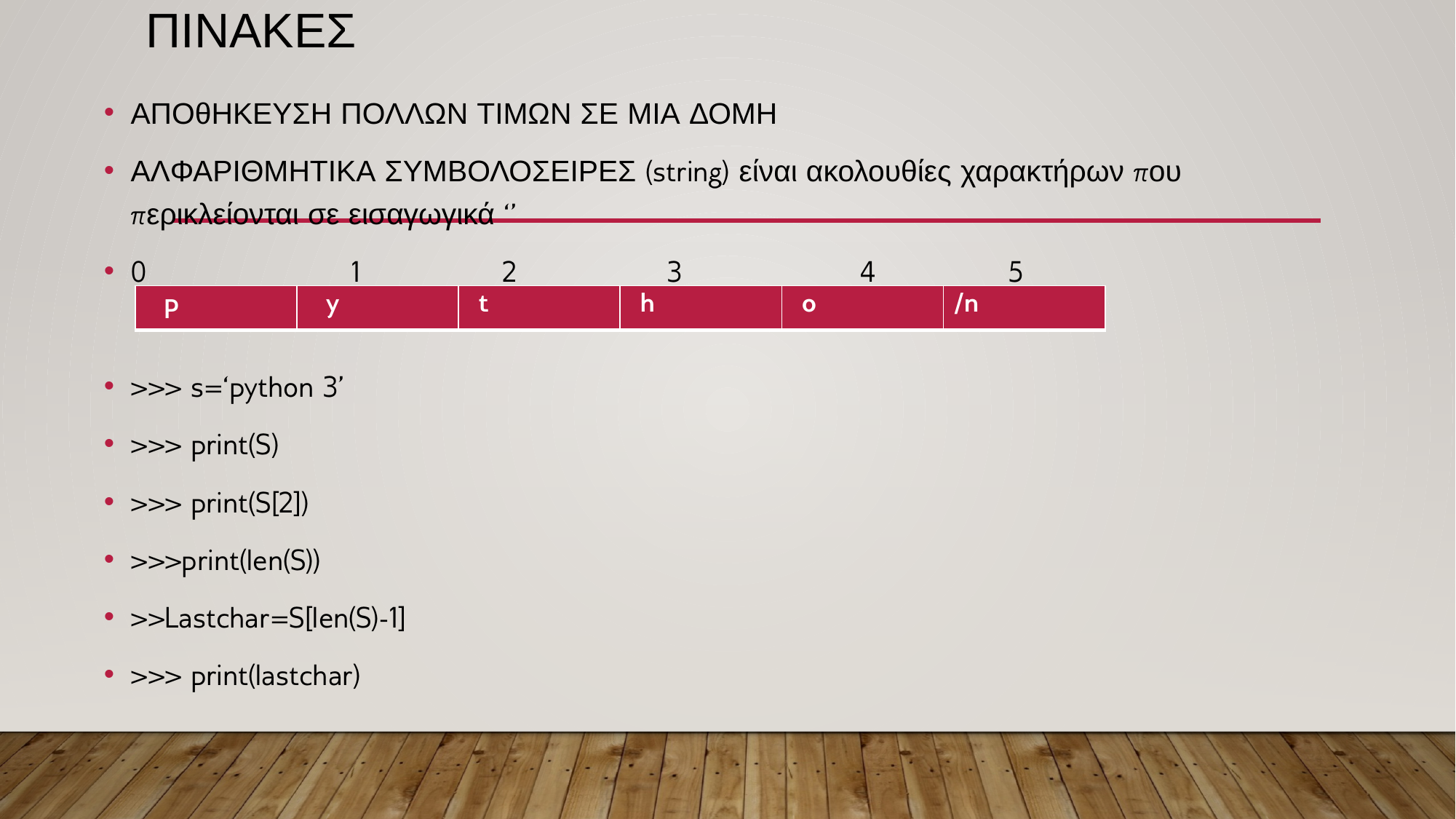

# ΠΙΝΑΚΕΣ
ΑΠΟθΗΚΕΥΣΗ ΠΟΛΛΩΝ ΤΙΜΩΝ ΣΕ ΜΙΑ ΔΟΜΗ
ΑΛΦΑΡΙΘΜΗΤΙΚΑ ΣΥΜΒΟΛΟΣΕΙΡΕΣ (string) είναι ακολουθίες χαρακτήρων που περικλείονται σε εισαγωγικά ‘’
0                       1                2                 3                    4               5

>>> s=‘python 3’
>>> print(S)
>>> print(S[2])
>>>print(len(S))
>>Lastchar=S[len(S)-1]
>>> print(lastchar)
| p | y | t | h | o | /n |
| --- | --- | --- | --- | --- | --- |